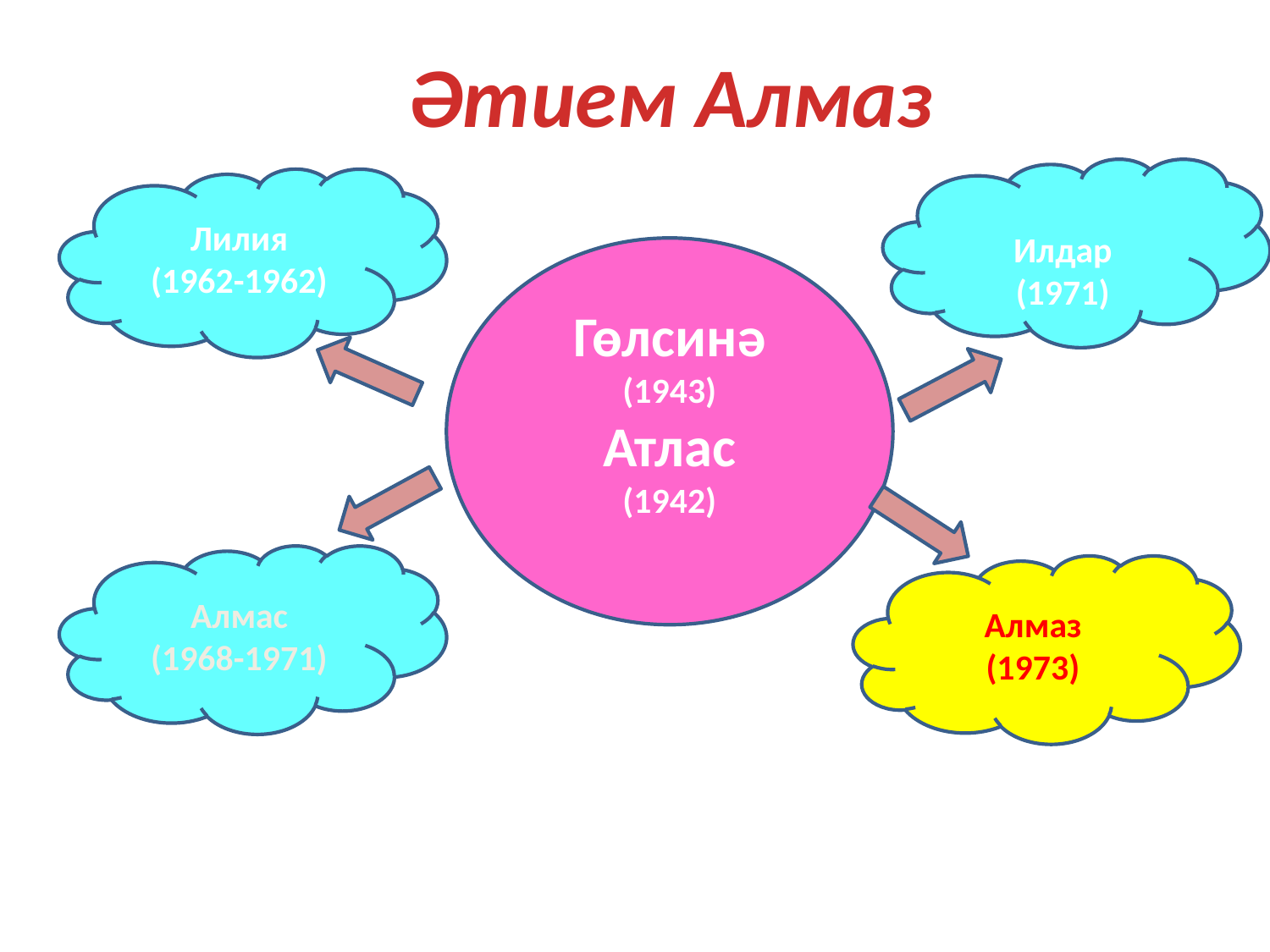

# Әтием Алмаз

Илдар
(1971)
Лилия
(1962-1962)
Гөлсинә
(1943)
Атлас
(1942)

Алмас
(1968-1971)
Алмаз
(1973)